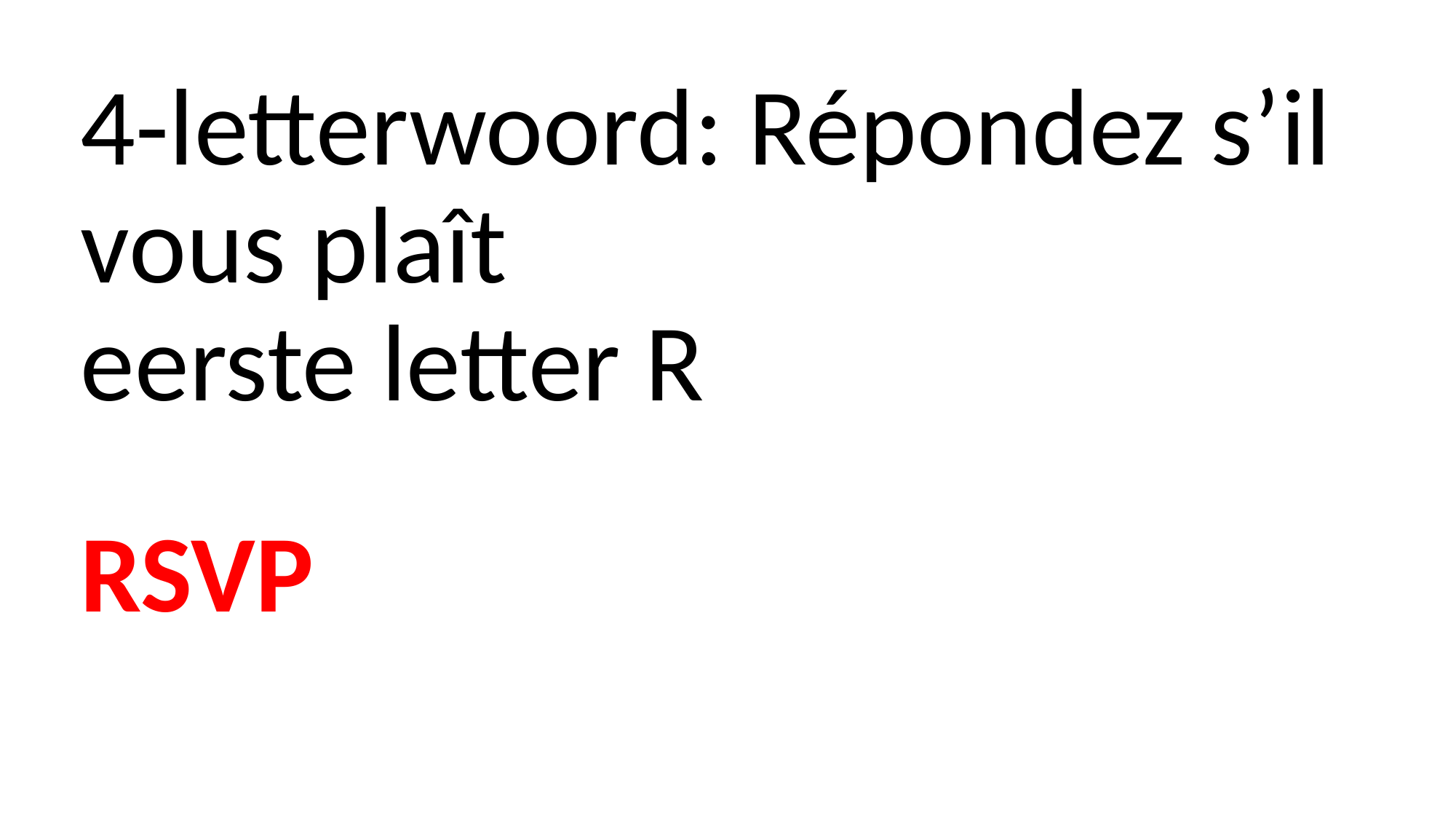

# 4-letterwoord: Répondez s’il vous plaît eerste letter R
RSVP